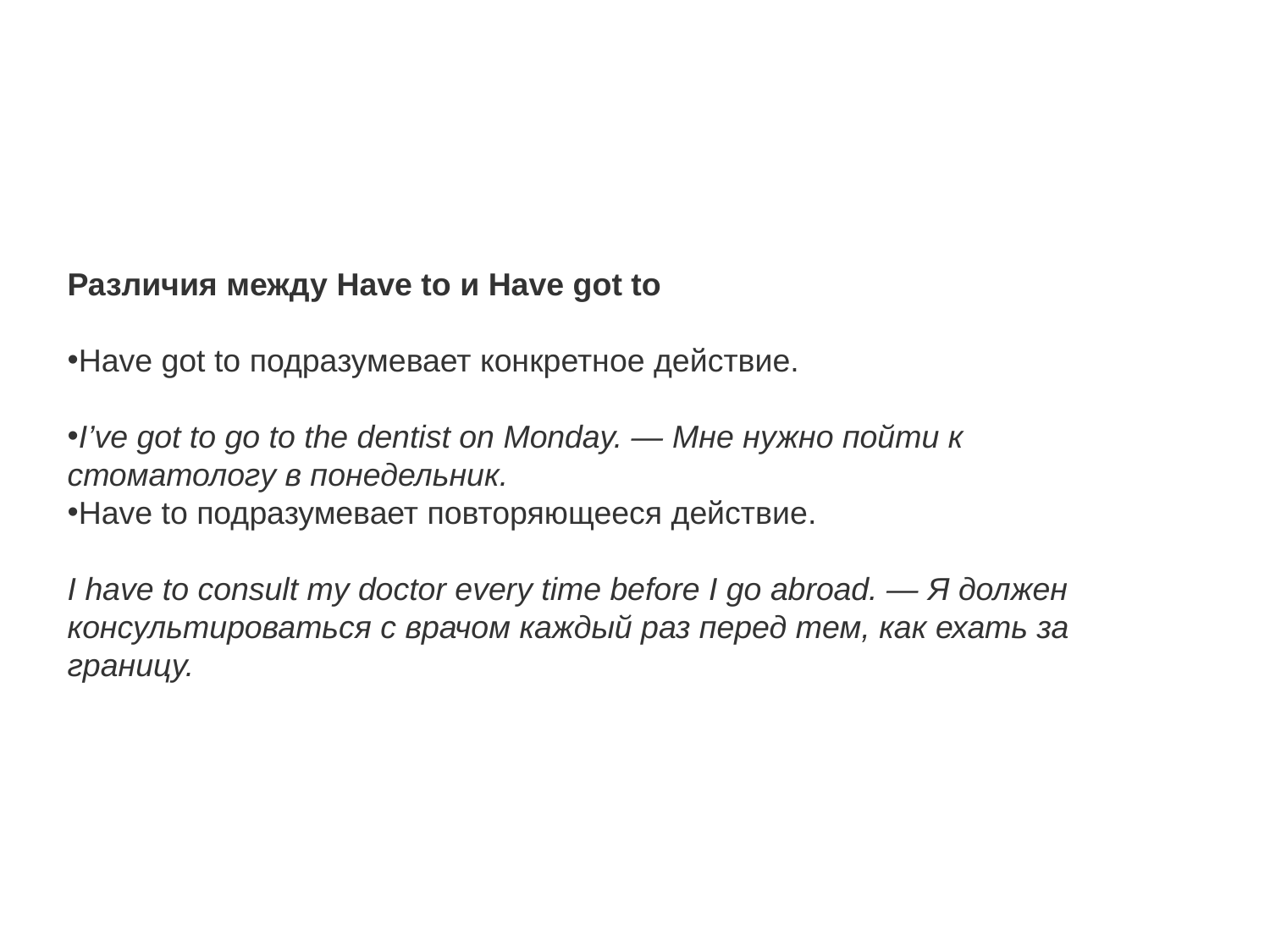

Различия между Have to и Have got to

Have got to подразумевает конкретное действие.

I’ve got to go to the dentist on Monday. — Мне нужно пойти к стоматологу в понедельник.
Have to подразумевает повторяющееся действие.

I have to consult my doctor every time before I go abroad. — Я должен консультироваться с врачом каждый раз перед тем, как ехать за границу.